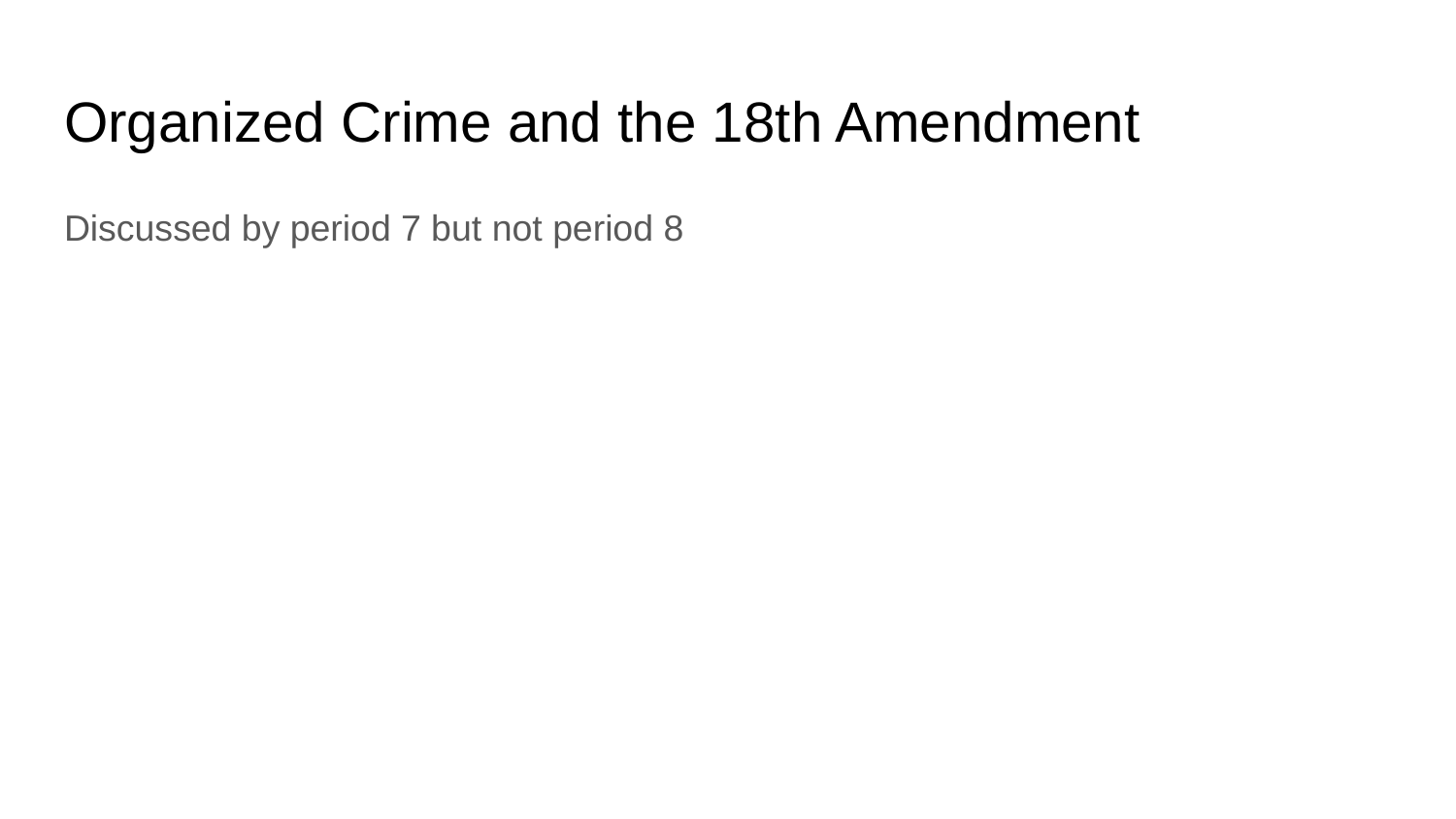

# Organized Crime and the 18th Amendment
Discussed by period 7 but not period 8